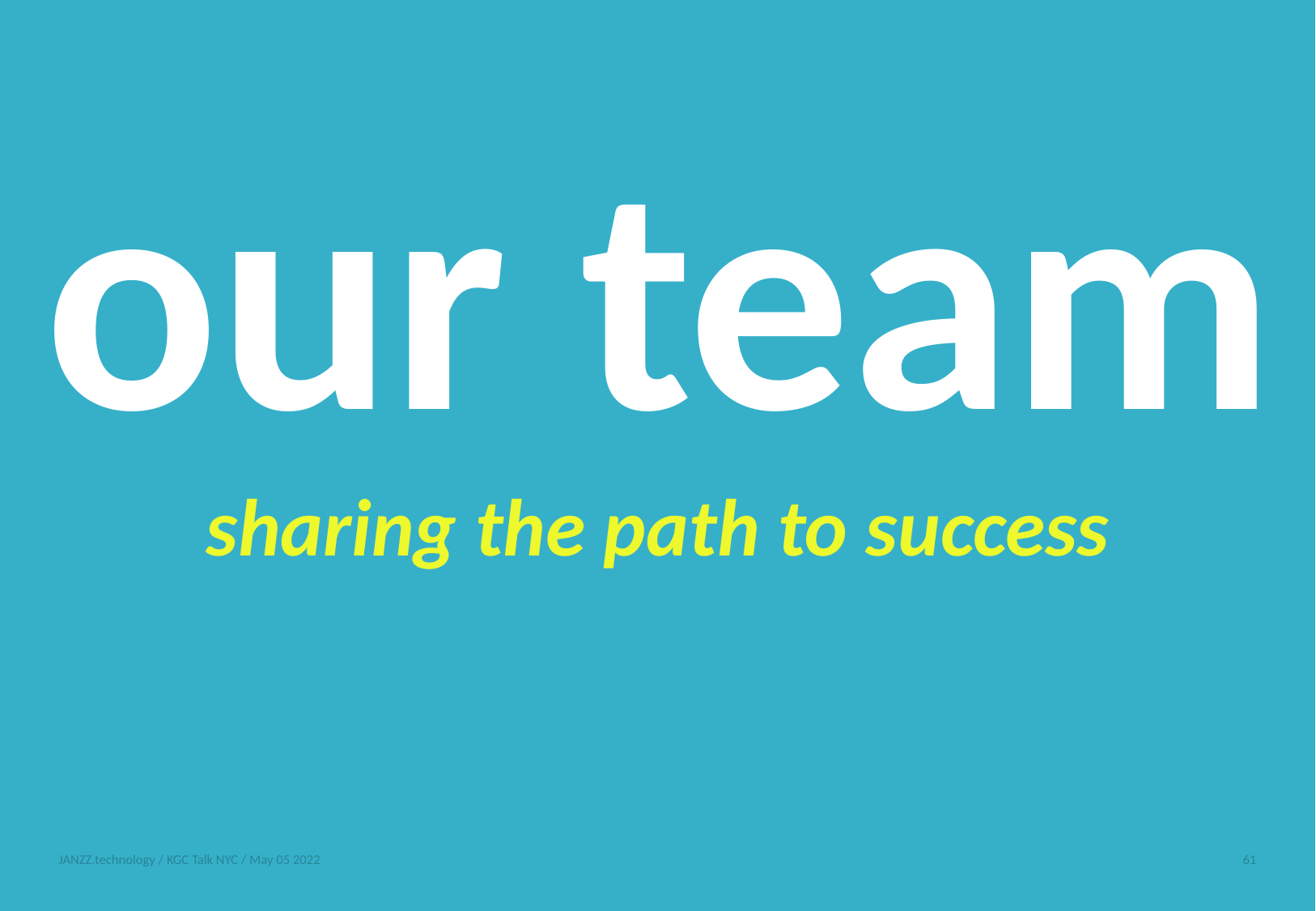

our team
sharing the path to success
JANZZ.technology / KGC Talk NYC / May 05 2022
61